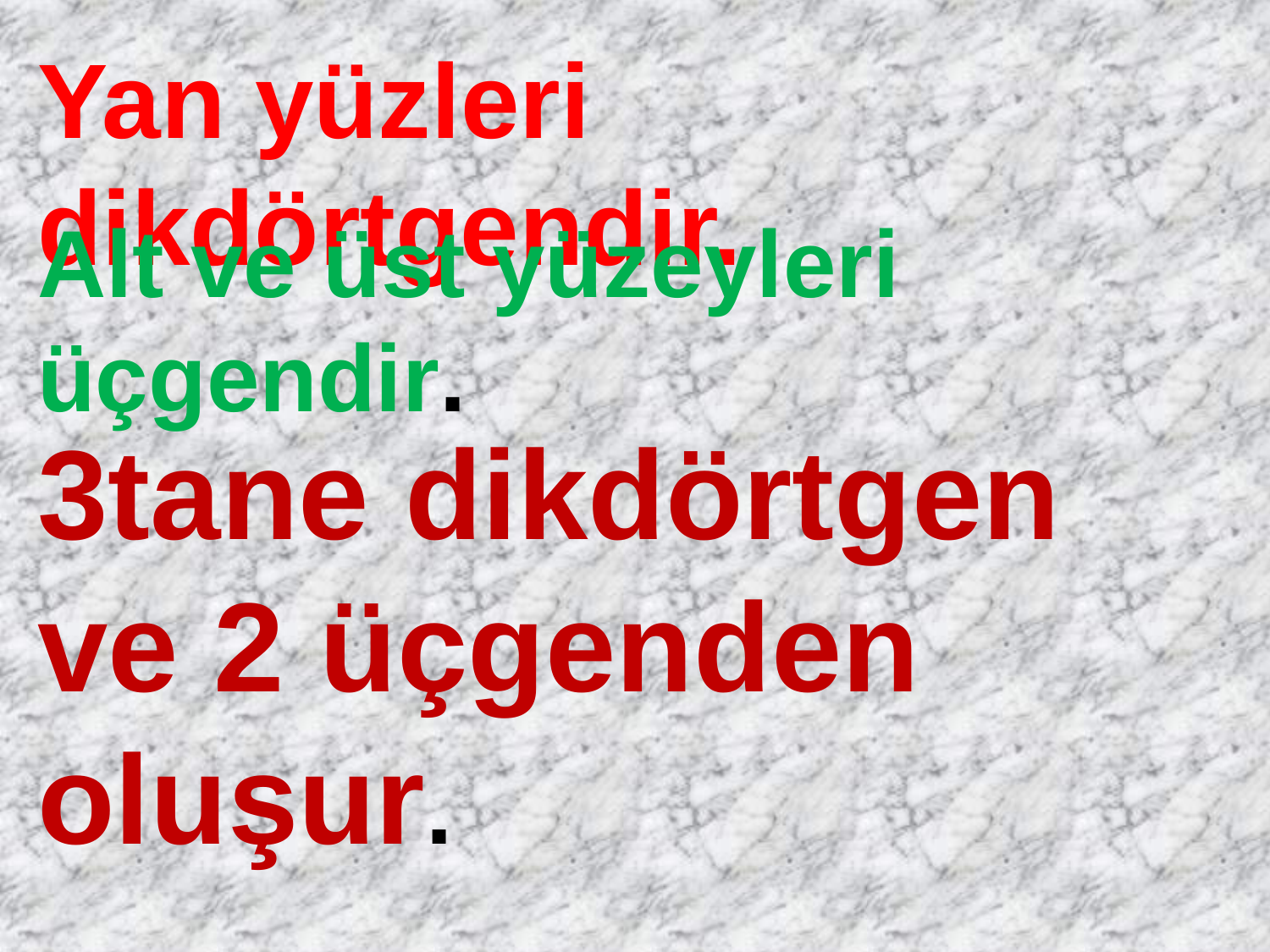

Yan yüzleri dikdörtgendir.

#
Alt ve üst yüzeyleri üçgendir.
3tane dikdörtgen ve 2 üçgenden oluşur.